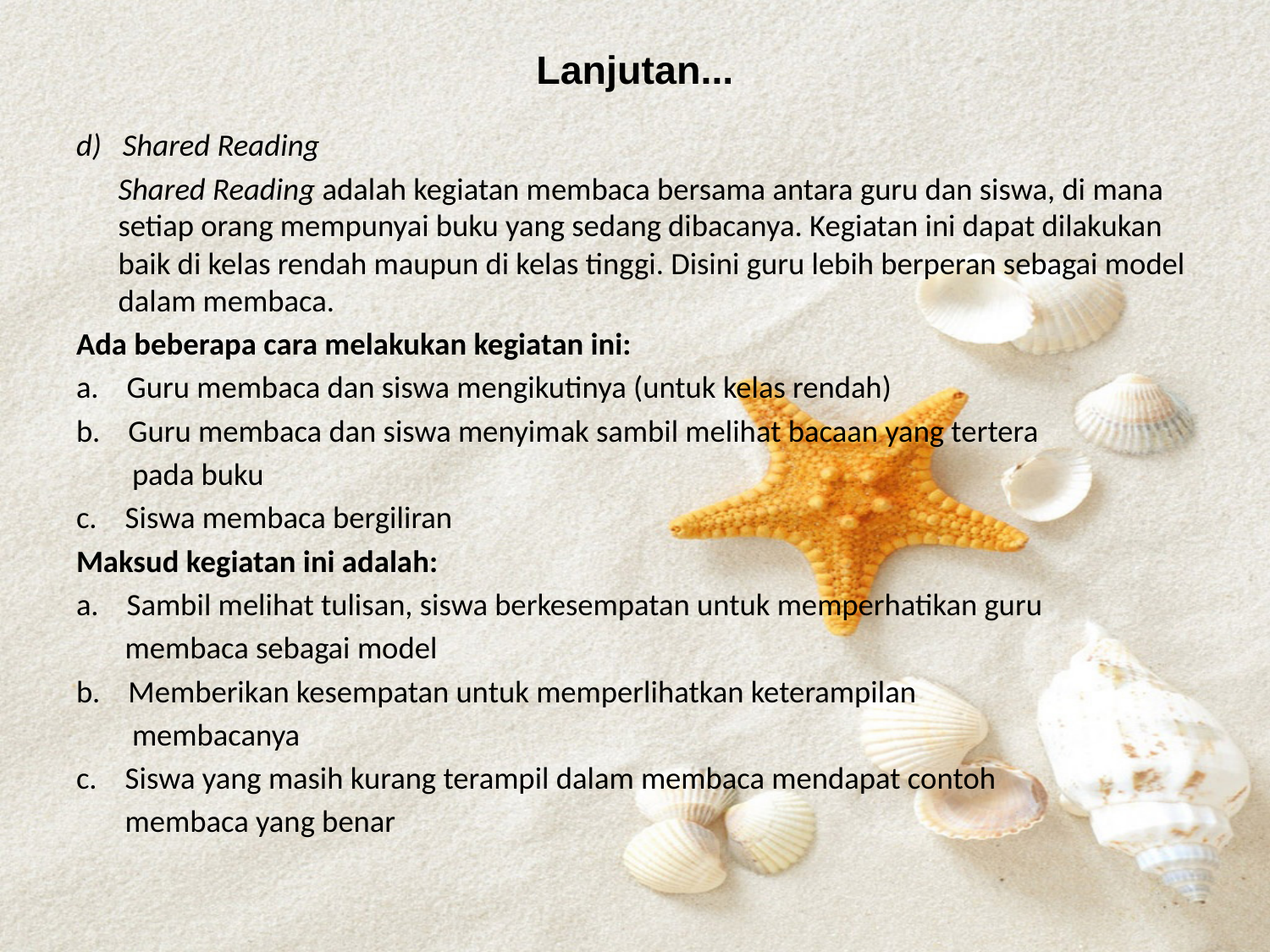

# Lanjutan...
d)   Shared Reading
		Shared Reading adalah kegiatan membaca bersama antara guru dan siswa, di mana setiap orang mempunyai buku yang sedang dibacanya. Kegiatan ini dapat dilakukan baik di kelas rendah maupun di kelas tinggi. Disini guru lebih berperan sebagai model dalam membaca.
Ada beberapa cara melakukan kegiatan ini:
a.    Guru membaca dan siswa mengikutinya (untuk kelas rendah)
b.    Guru membaca dan siswa menyimak sambil melihat bacaan yang tertera
	  pada buku
c.    Siswa membaca bergiliran
Maksud kegiatan ini adalah:
a.    Sambil melihat tulisan, siswa berkesempatan untuk memperhatikan guru
       membaca sebagai model
b.    Memberikan kesempatan untuk memperlihatkan keterampilan
        membacanya
c.    Siswa yang masih kurang terampil dalam membaca mendapat contoh
       membaca yang benar